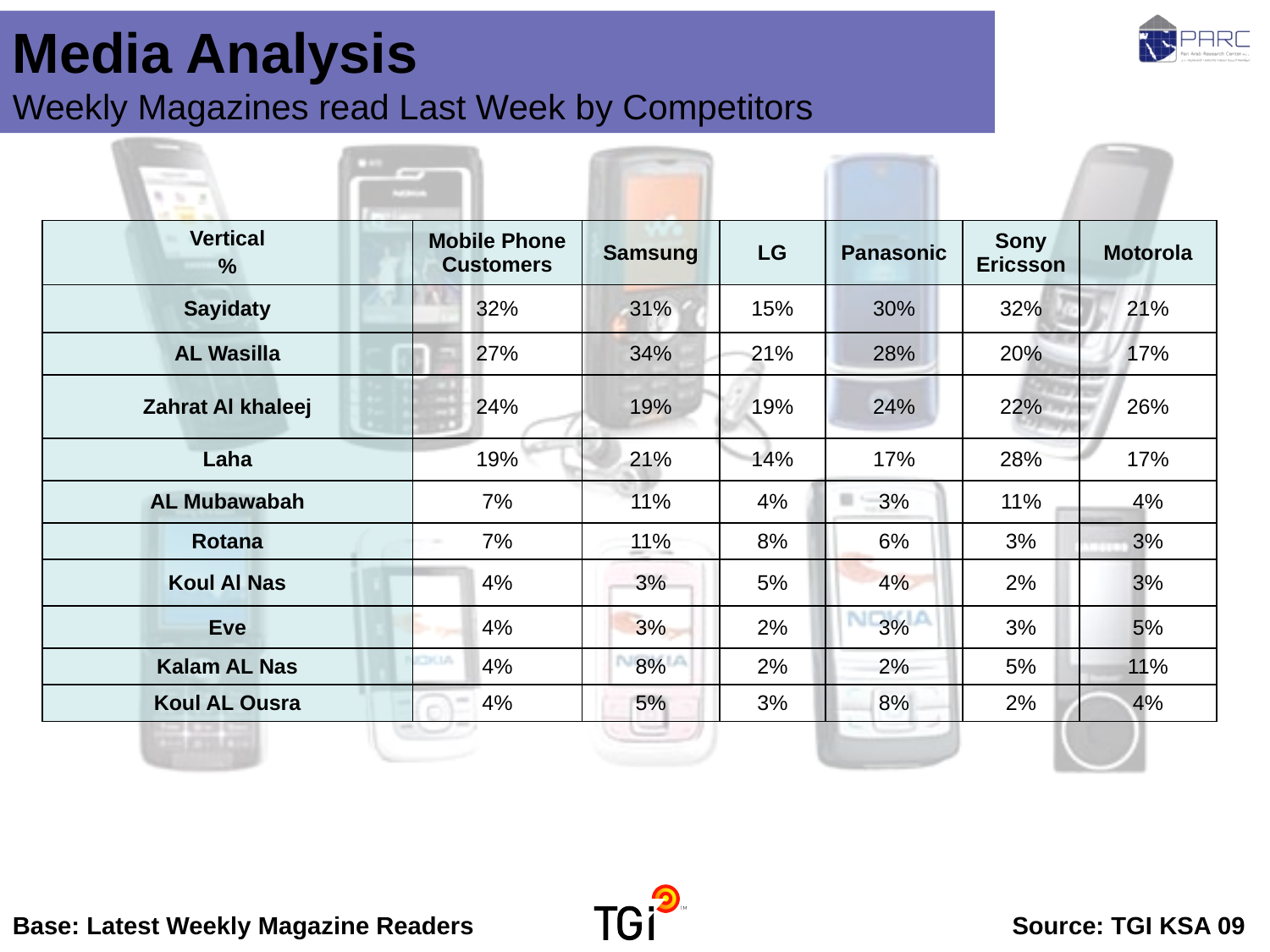

Media Analysis                                 Weekly Magazines read Last Week by Competitors
| Vertical % | Mobile Phone Customers | Samsung | LG | Panasonic | Sony Ericsson | Motorola |
| --- | --- | --- | --- | --- | --- | --- |
| Sayidaty | 32% | 31% | 15% | 30% | 32% | 21% |
| AL Wasilla | 27% | 34% | 21% | 28% | 20% | 17% |
| Zahrat Al khaleej | 24% | 19% | 19% | 24% | 22% | 26% |
| Laha | 19% | 21% | 14% | 17% | 28% | 17% |
| AL Mubawabah | 7% | 11% | 4% | 3% | 11% | 4% |
| Rotana | 7% | 11% | 8% | 6% | 3% | 3% |
| Koul Al Nas | 4% | 3% | 5% | 4% | 2% | 3% |
| Eve | 4% | 3% | 2% | 3% | 3% | 5% |
| Kalam AL Nas | 4% | 8% | 2% | 2% | 5% | 11% |
| Koul AL Ousra | 4% | 5% | 3% | 8% | 2% | 4% |
Base: Latest Weekly Magazine Readers	Source: TGI KSA 09